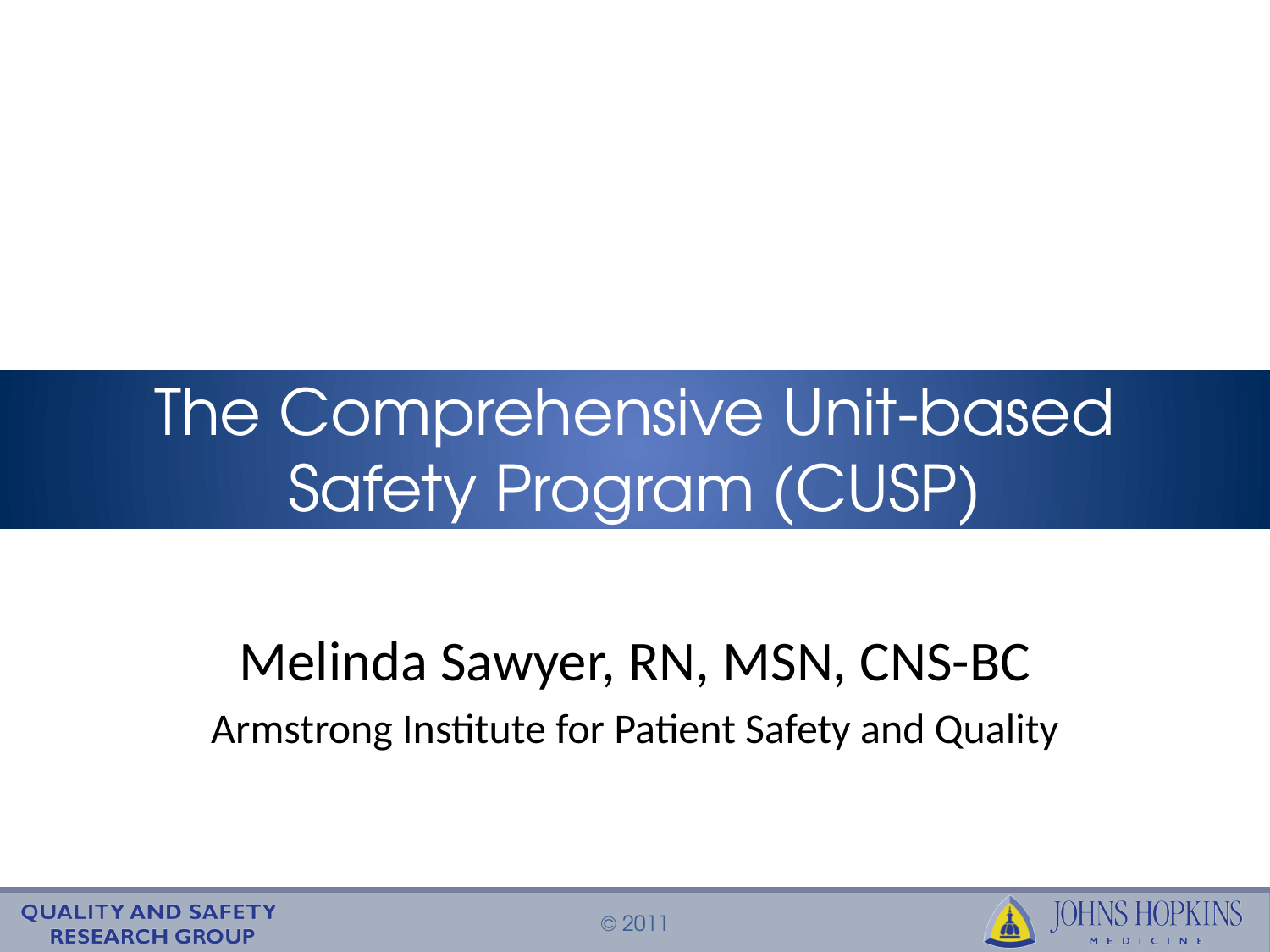

# The Comprehensive Unit-based Safety Program (CUSP)

Melinda Sawyer, RN, MSN, CNS-BC
Armstrong Institute for Patient Safety and Quality